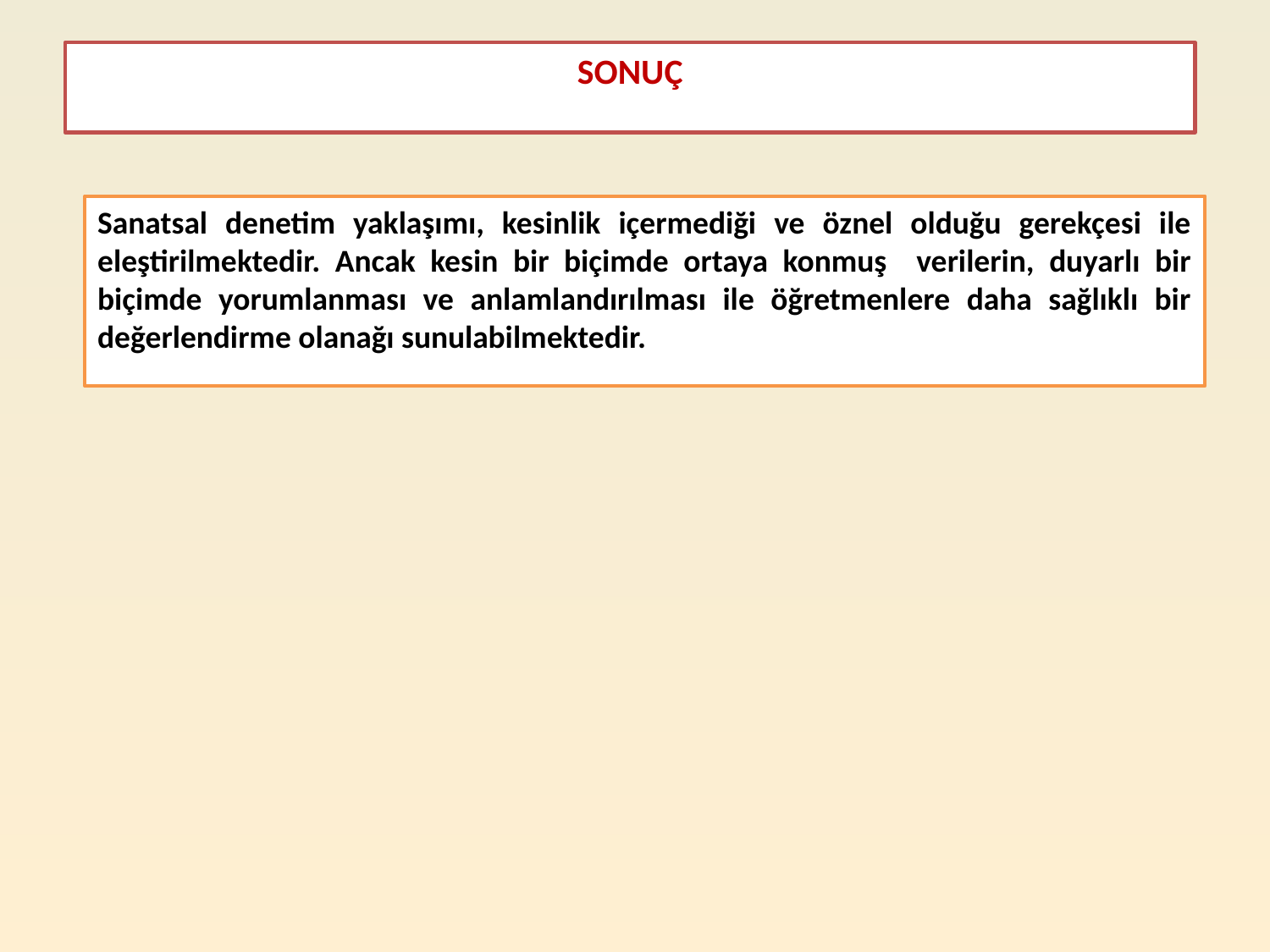

SONUÇ

Sanatsal denetim yaklaşımı, kesinlik içermediği ve öznel olduğu gerekçesi ile eleştirilmektedir. Ancak kesin bir biçimde ortaya konmuş  verilerin, duyarlı bir biçimde yorumlanması ve anlamlandırılması ile öğretmenlere daha sağlıklı bir değerlendirme olanağı sunulabilmektedir.